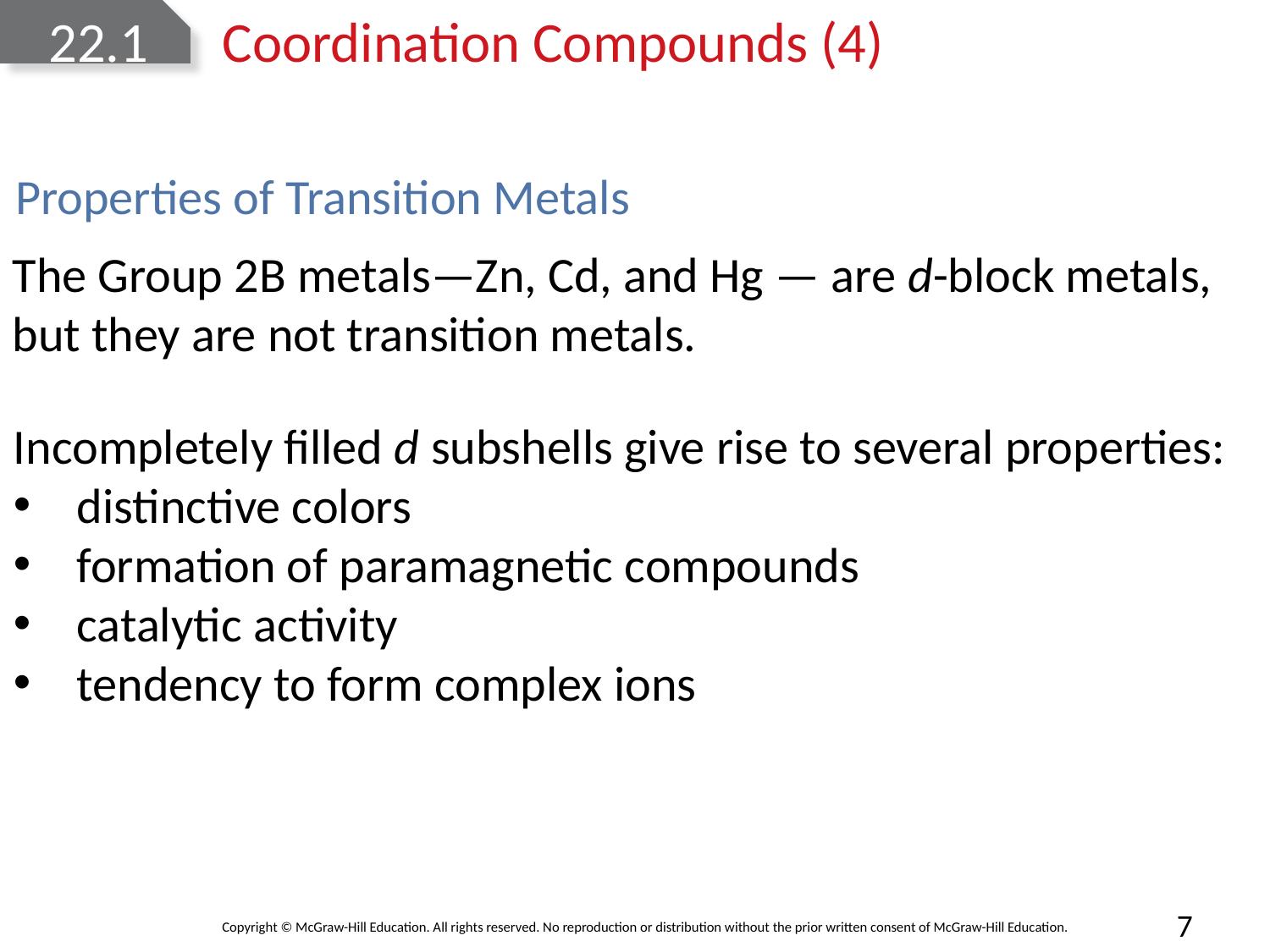

# 22.1	Coordination Compounds (4)
Properties of Transition Metals
The Group 2B metals—Zn, Cd, and Hg — are d-block metals, but they are not transition metals.
Incompletely filled d subshells give rise to several properties:
distinctive colors
formation of paramagnetic compounds
catalytic activity
tendency to form complex ions